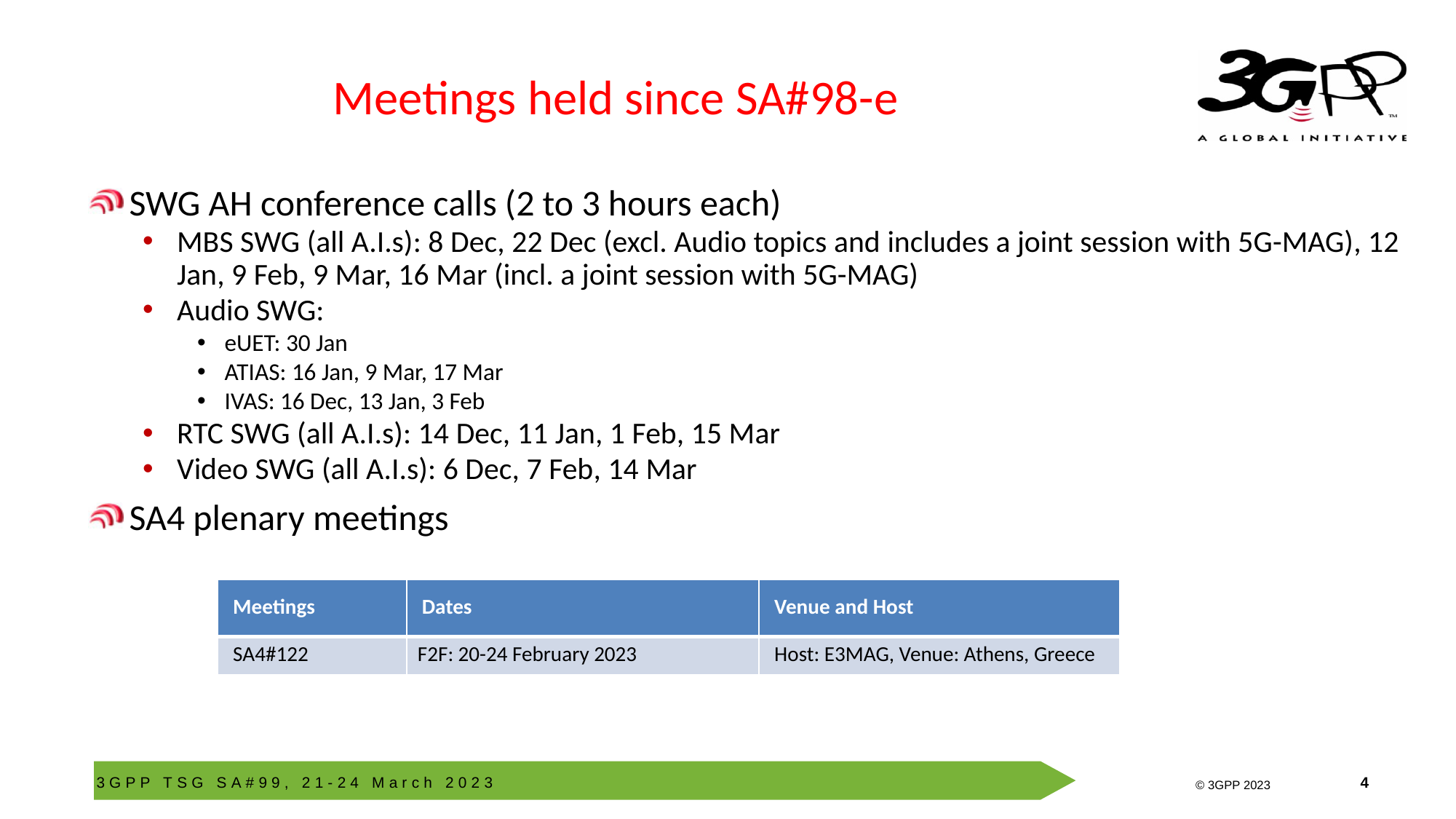

# Meetings held since SA#98-e
SWG AH conference calls (2 to 3 hours each)
MBS SWG (all A.I.s): 8 Dec, 22 Dec (excl. Audio topics and includes a joint session with 5G-MAG), 12 Jan, 9 Feb, 9 Mar, 16 Mar (incl. a joint session with 5G-MAG)
Audio SWG:
eUET: 30 Jan
ATIAS: 16 Jan, 9 Mar, 17 Mar
IVAS: 16 Dec, 13 Jan, 3 Feb
RTC SWG (all A.I.s): 14 Dec, 11 Jan, 1 Feb, 15 Mar
Video SWG (all A.I.s): 6 Dec, 7 Feb, 14 Mar
SA4 plenary meetings
| Meetings | Dates | Venue and Host |
| --- | --- | --- |
| SA4#122 | F2F: 20-24 February 2023 | Host: E3MAG, Venue: Athens, Greece |